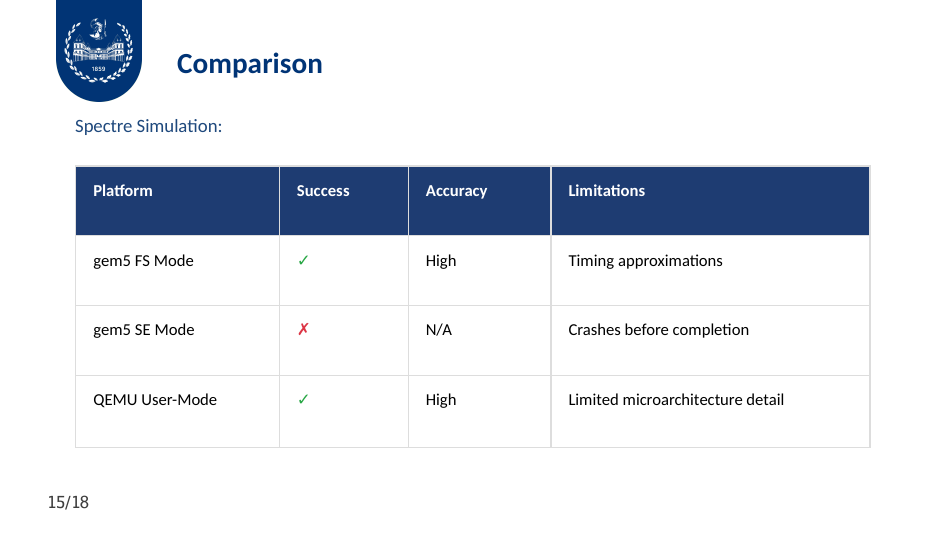

# Comparison
Spectre Simulation:

| Platform | Success | Accuracy | Limitations |
| --- | --- | --- | --- |
| gem5 FS Mode | ✓ | High | Timing approximations |
| gem5 SE Mode | ✗ | N/A | Crashes before completion |
| QEMU User-Mode | ✓ | High | Limited microarchitecture detail |
15/18